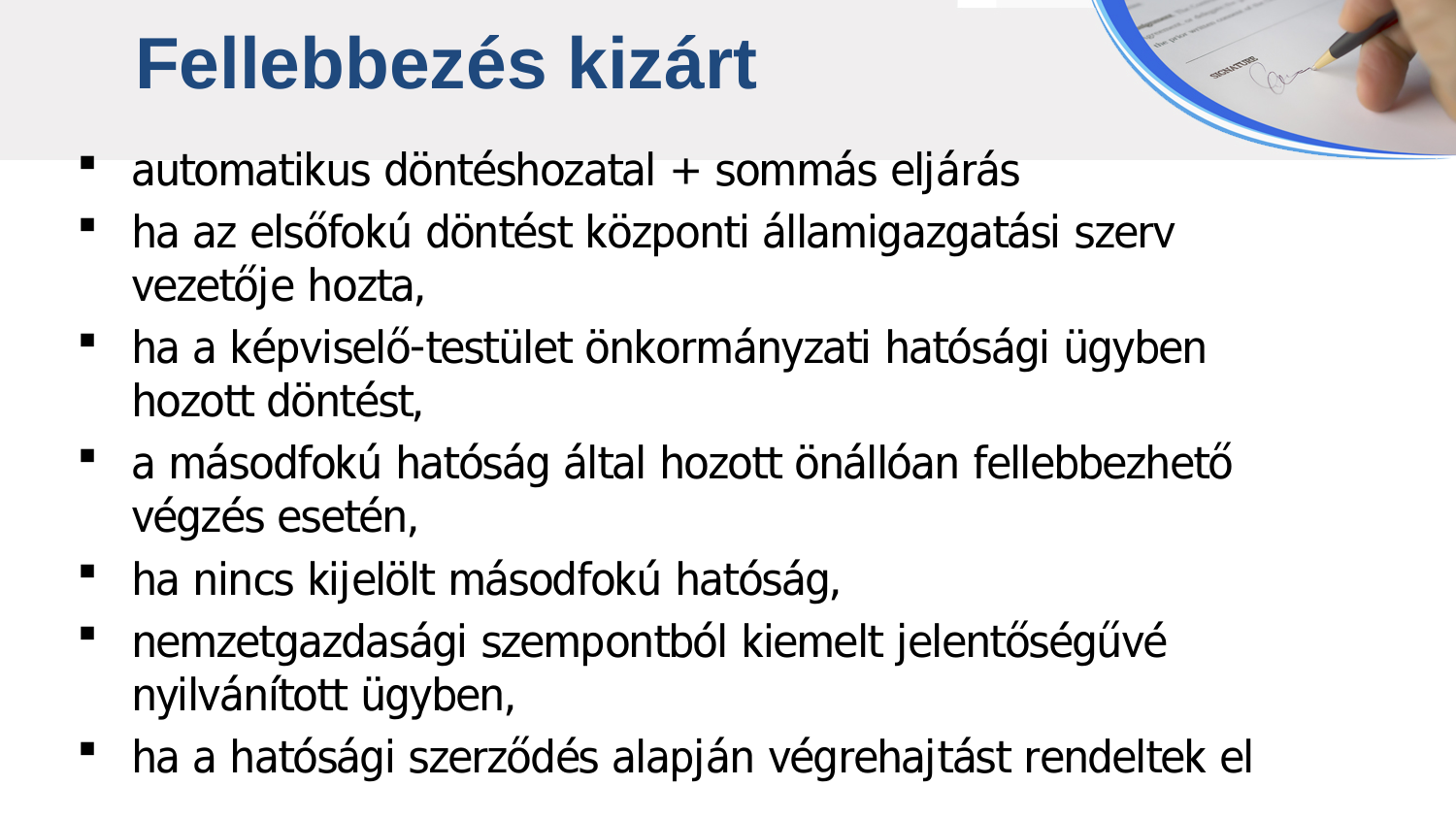

Fellebbezés kizárt
automatikus döntéshozatal + sommás eljárás
ha az elsőfokú döntést központi államigazgatási szerv vezetője hozta,
ha a képviselő-testület önkormányzati hatósági ügyben hozott döntést,
a másodfokú hatóság által hozott önállóan fellebbezhető végzés esetén,
ha nincs kijelölt másodfokú hatóság,
nemzetgazdasági szempontból kiemelt jelentőségűvé nyilvánított ügyben,
ha a hatósági szerződés alapján végrehajtást rendeltek el